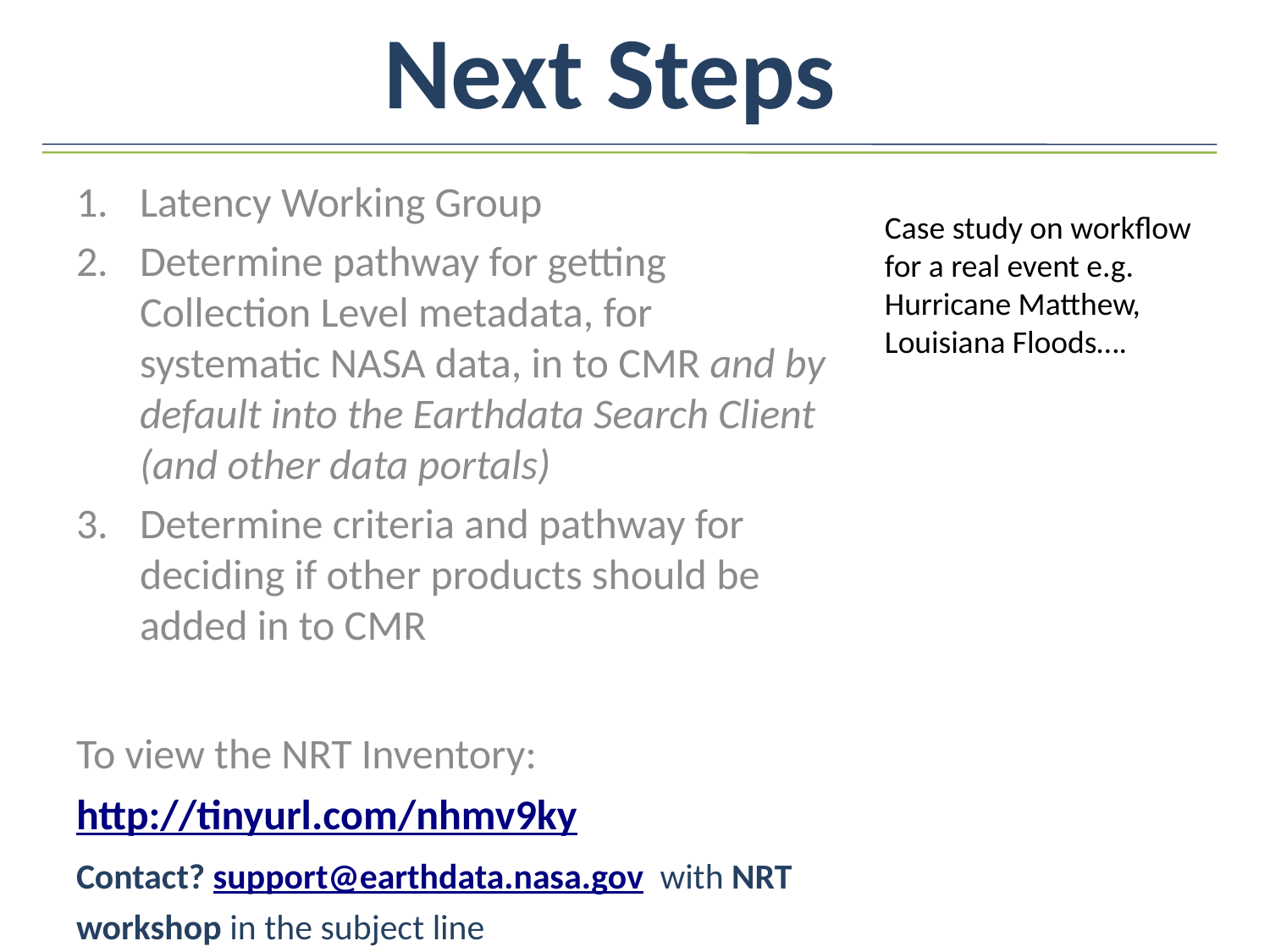

Next Steps

Latency Working Group
Determine pathway for getting Collection Level metadata, for systematic NASA data, in to CMR and by default into the Earthdata Search Client (and other data portals)
Determine criteria and pathway for deciding if other products should be added in to CMR

To view the NRT Inventory: http://tinyurl.com/nhmv9ky
Contact? support@earthdata.nasa.gov  with NRT workshop in the subject line

Case study on workflow for a real event e.g. Hurricane Matthew, Louisiana Floods….